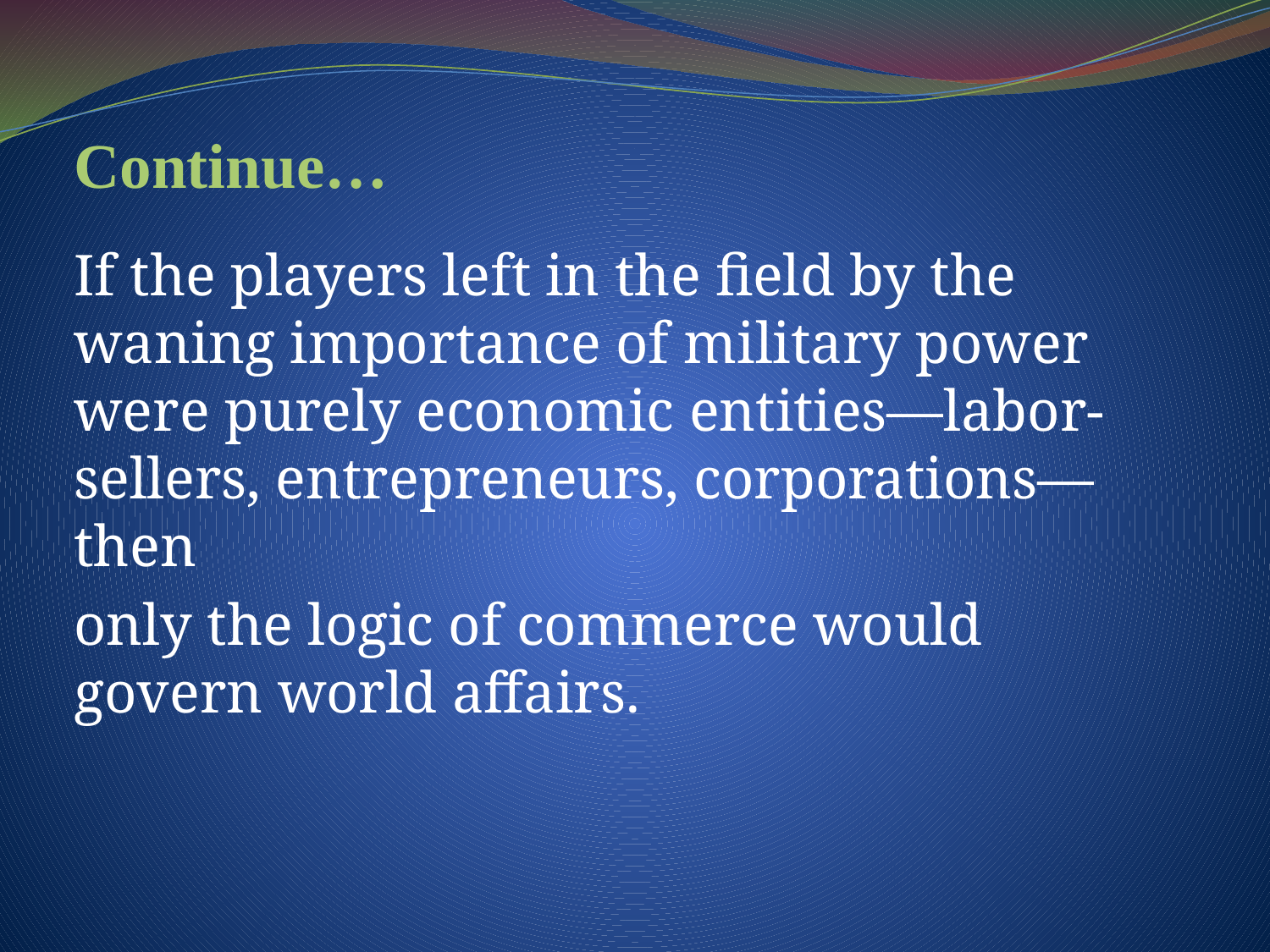

# Continue…
If the players left in the field by the waning importance of military power were purely economic entities—labor-sellers, entrepreneurs, corporations—then
only the logic of commerce would govern world affairs.